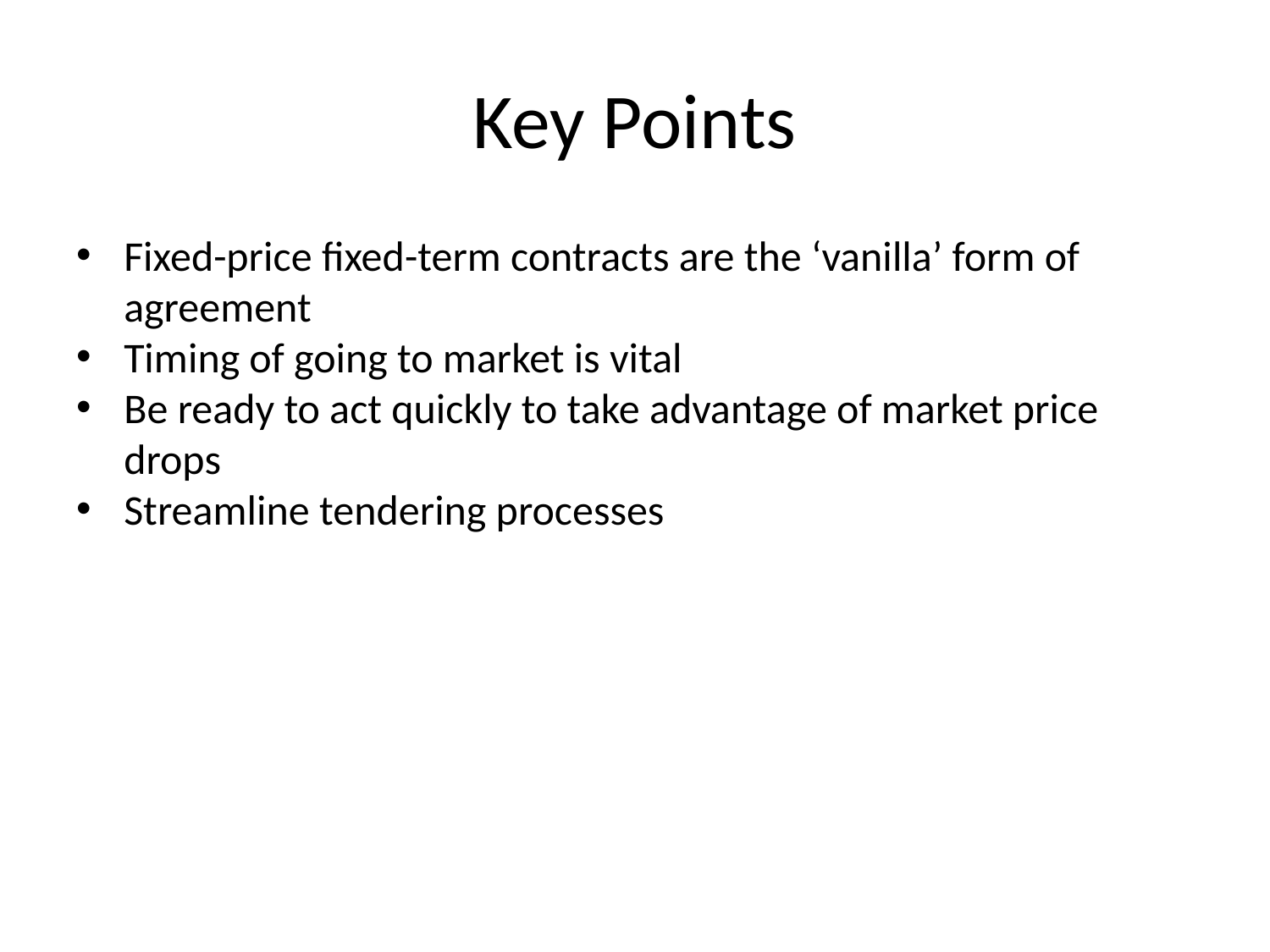

# Key Points
Fixed-price fixed-term contracts are the ‘vanilla’ form of agreement
Timing of going to market is vital
Be ready to act quickly to take advantage of market price drops
Streamline tendering processes